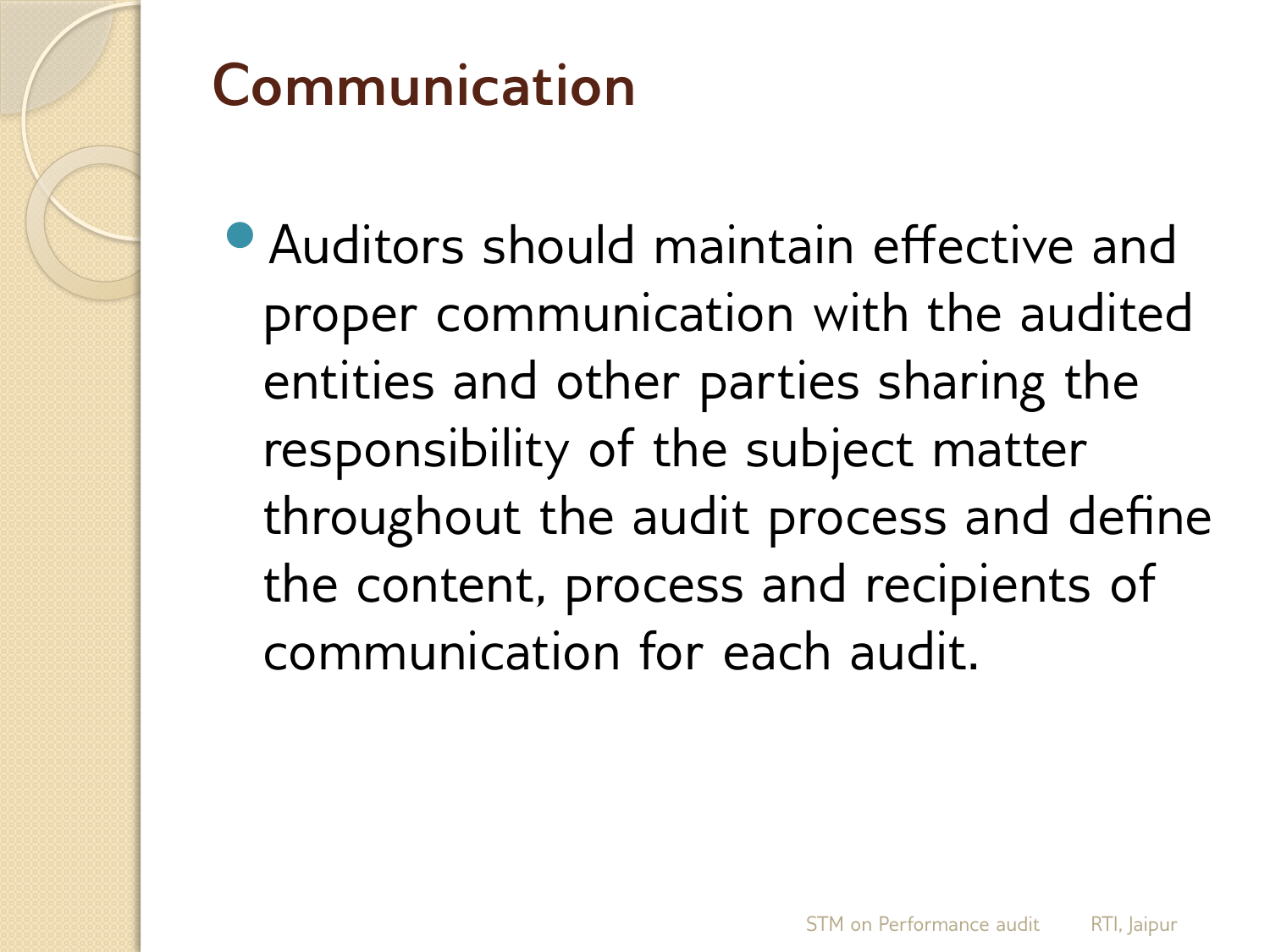

# Communication
Auditors should maintain effective and proper communication with the audited entities and other parties sharing the responsibility of the subject matter throughout the audit process and define the content, process and recipients of communication for each audit.

STM on Performance audit        RTI, Jaipur